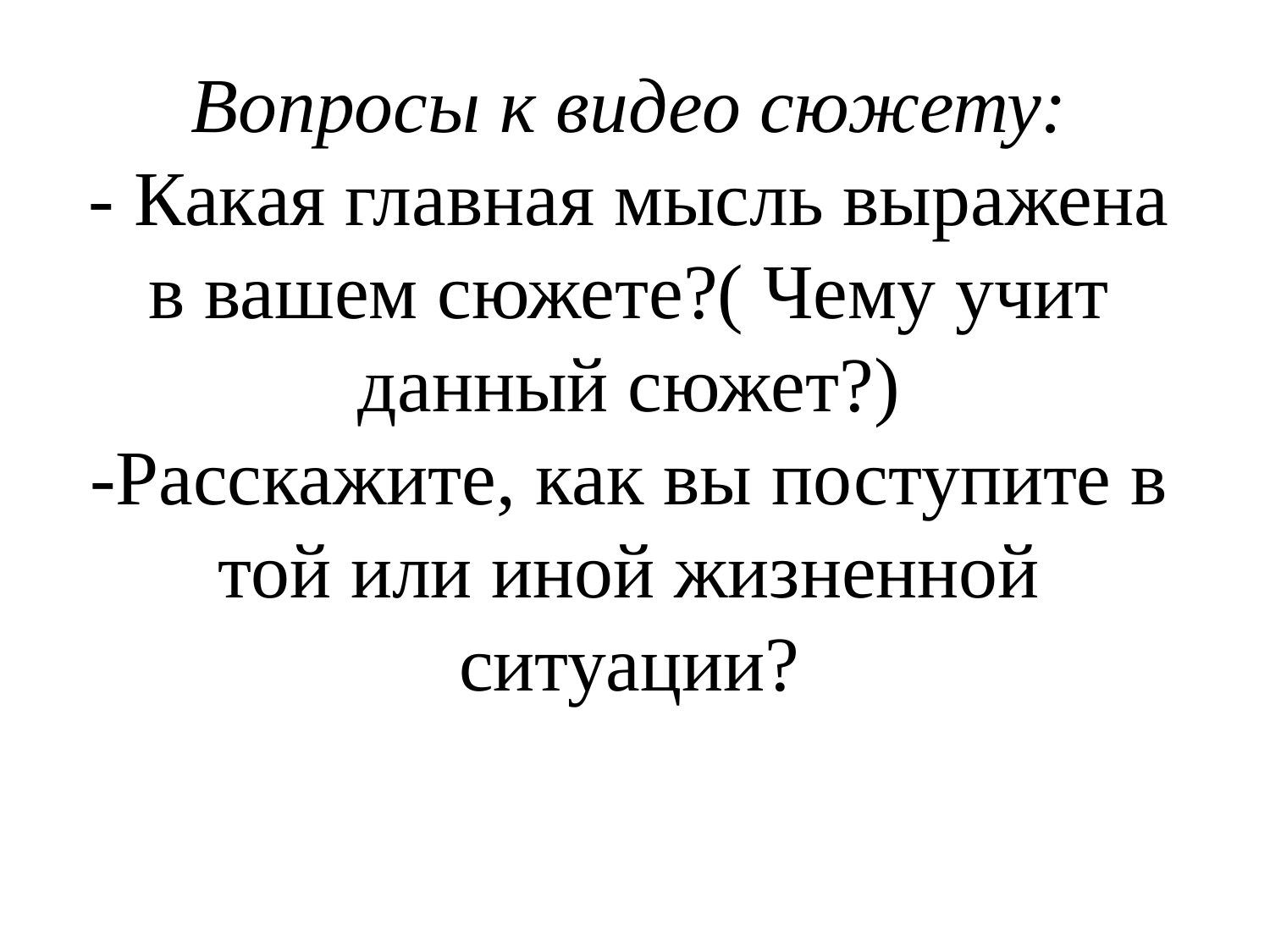

# Вопросы к видео сюжету: - Какая главная мысль выражена в вашем сюжете?( Чему учит данный сюжет?) -Расскажите, как вы поступите в той или иной жизненной ситуации?